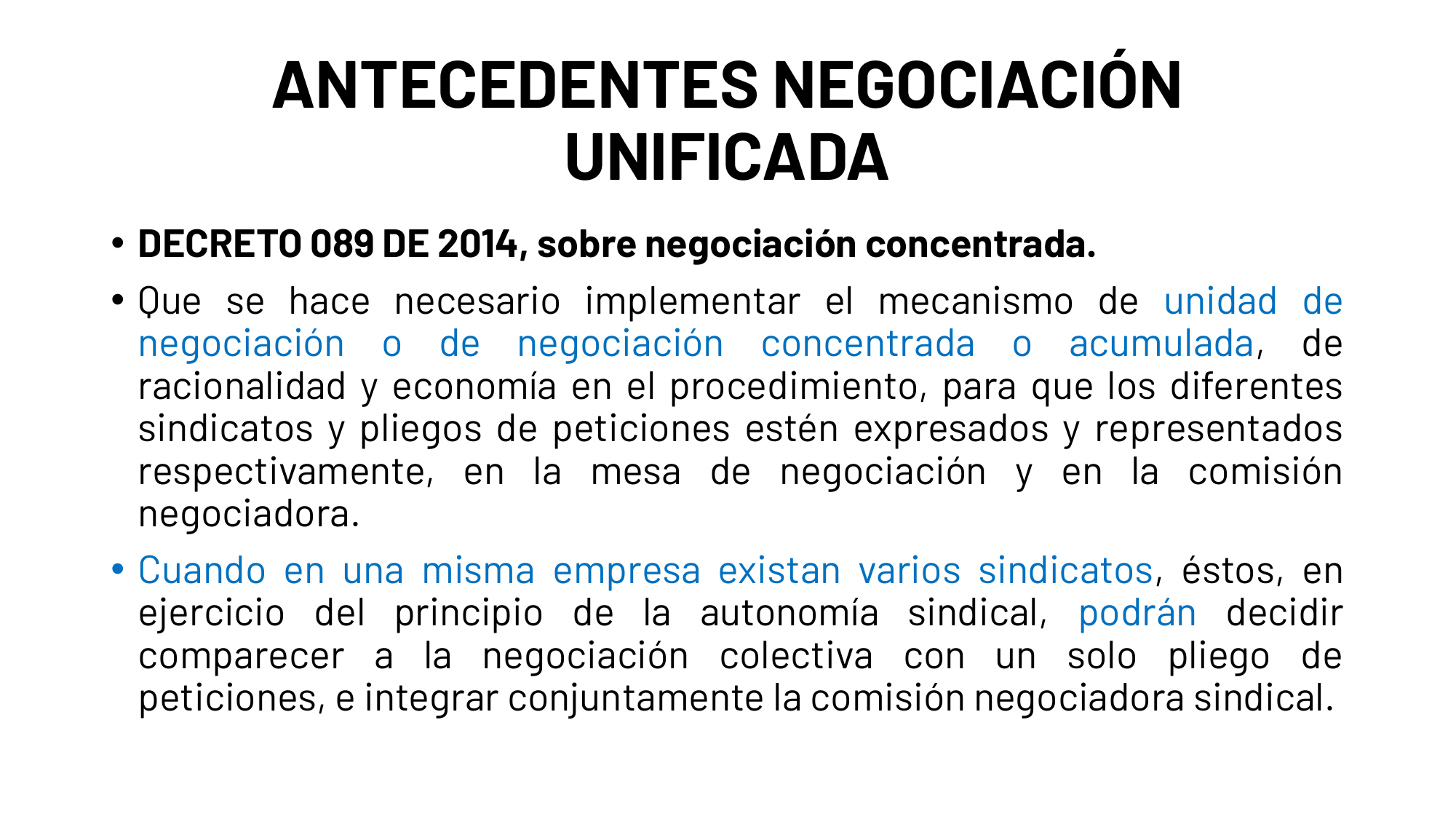

# ANTECEDENTES NEGOCIACIÓN UNIFICADA
DECRETO 089 DE 2014, sobre negociación concentrada.
Que se hace necesario implementar el mecanismo de unidad de negociación o de negociación concentrada o acumulada, de racionalidad y economía en el procedimiento, para que los diferentes sindicatos y pliegos de peticiones estén expresados y representados respectivamente, en la mesa de negociación y en la comisión negociadora.
Cuando en una misma empresa existan varios sindicatos, éstos, en ejercicio del principio de la autonomía sindical, podrán decidir comparecer a la negociación colectiva con un solo pliego de peticiones, e integrar conjuntamente la comisión negociadora sindical.